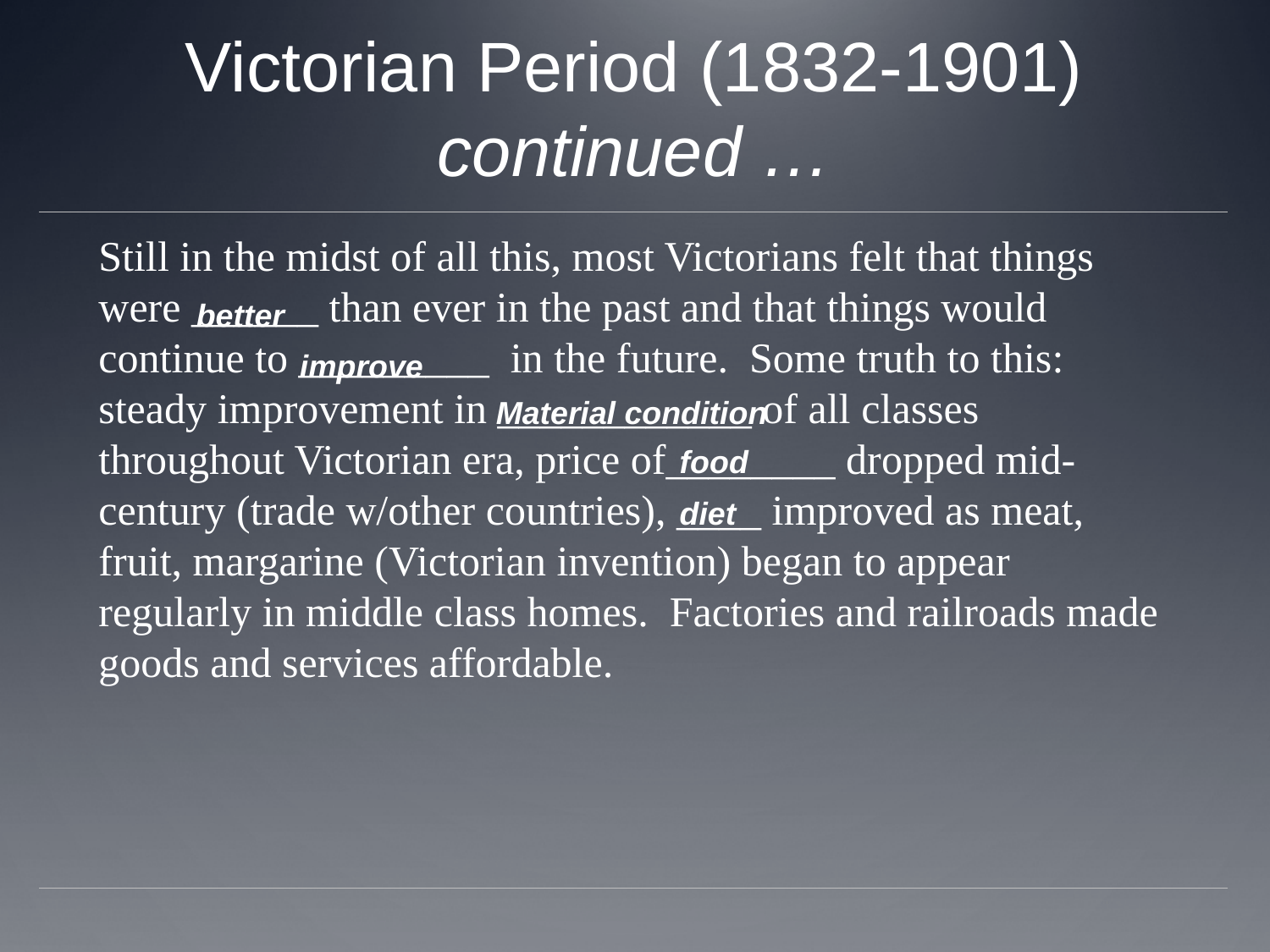

# Victorian Period (1832-1901) continued …
Still in the midst of all this, most Victorians felt that things were ______ than ever in the past and that things would continue to _________  in the future.  Some truth to this: steady improvement in ____________ of all classes throughout Victorian era, price of________ dropped mid-century (trade w/other countries), ____ improved as meat, fruit, margarine (Victorian invention) began to appear regularly in middle class homes.  Factories and railroads made goods and services affordable.
better
improve
Material condition
food
diet